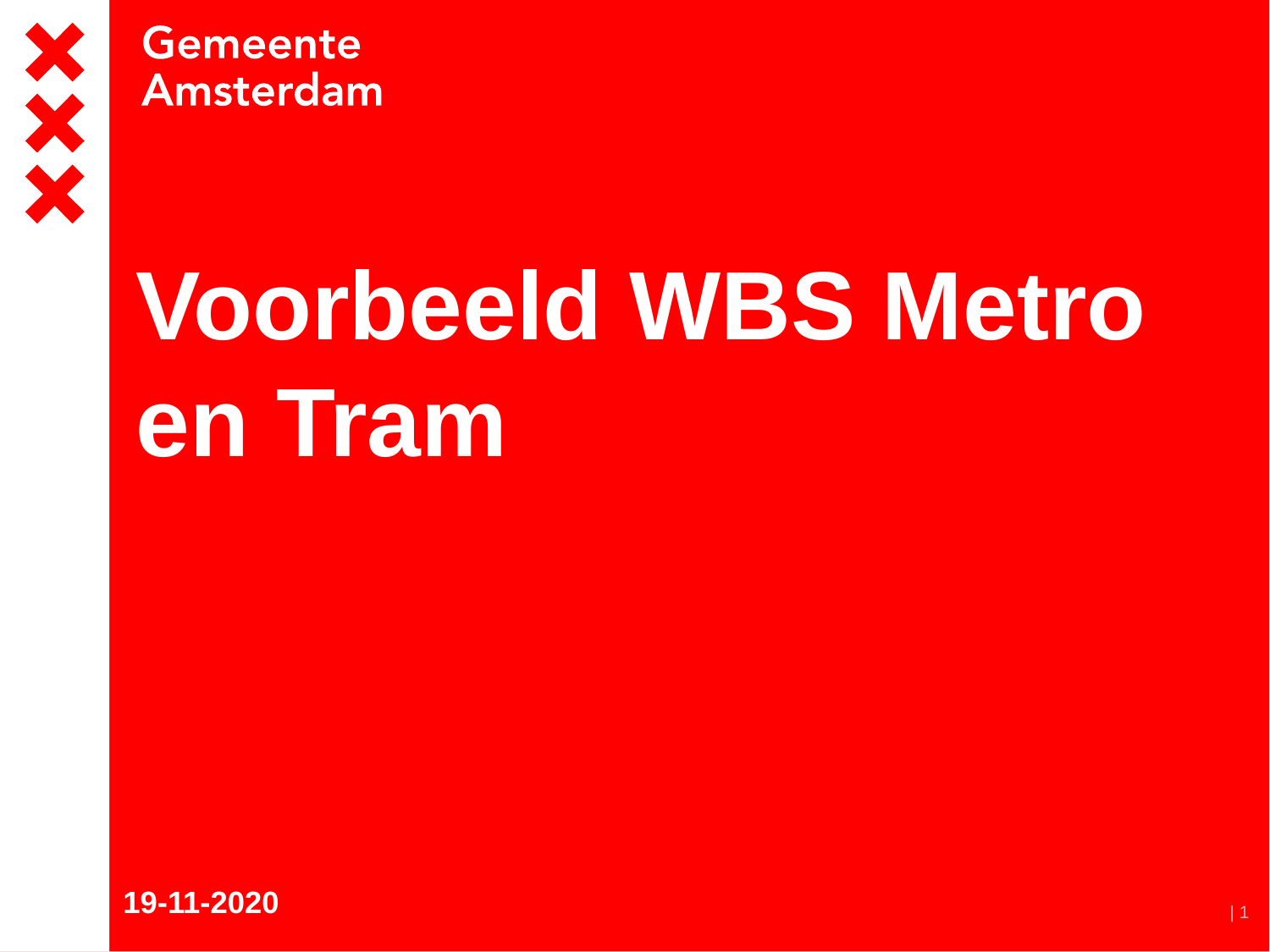

# Voorbeeld WBS Metro en Tram

19-11-2020
| 1